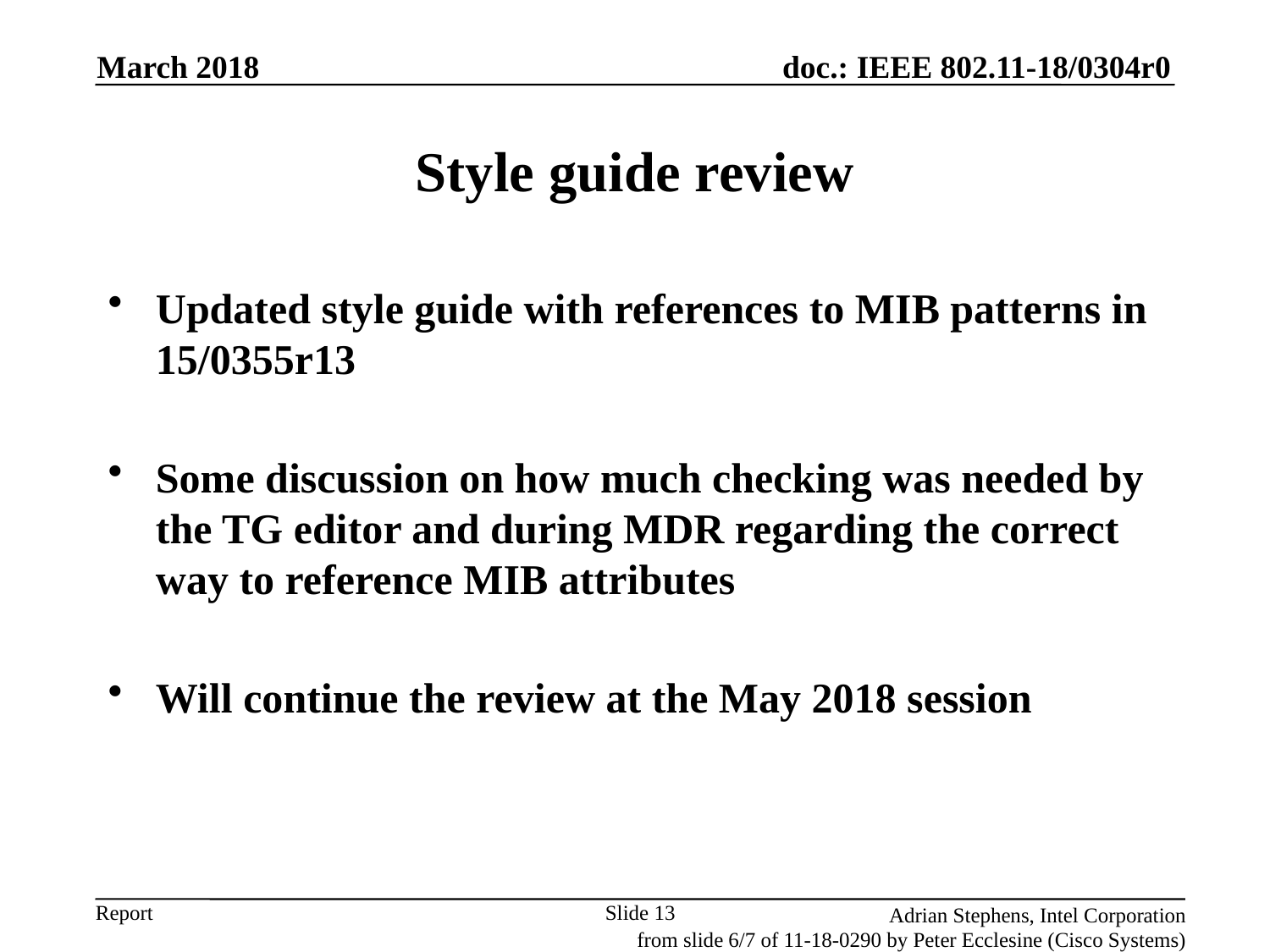

March 2018
# Style guide review
Updated style guide with references to MIB patterns in 15/0355r13

Some discussion on how much checking was needed by the TG editor and during MDR regarding the correct way to reference MIB attributes

Will continue the review at the May 2018 session
Slide 13
Adrian Stephens, Intel Corporation
from slide 6/7 of 11-18-0290 by Peter Ecclesine (Cisco Systems)